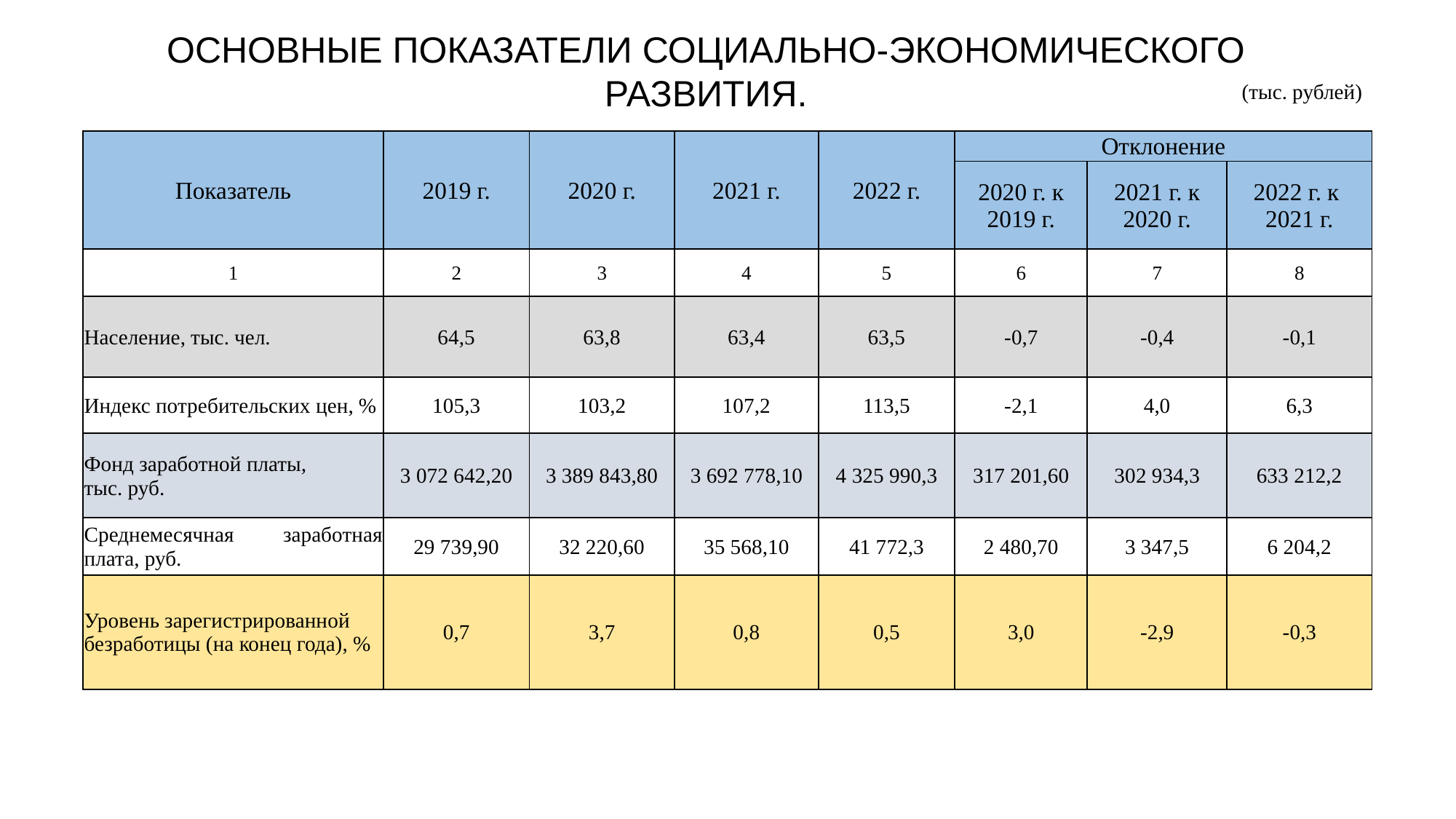

ОСНОВНЫЕ ПОКАЗАТЕЛИ СОЦИАЛЬНО-ЭКОНОМИЧЕСКОГО РАЗВИТИЯ.
(тыс. рублей)
| Показатель | 2019 г. | 2020 г. | 2021 г. | 2022 г. | Отклонение |  |  |
| --- | --- | --- | --- | --- | --- | --- | --- |
|  |  |  |  |  | 2020 г. к 2019 г. | 2021 г. к 2020 г. | 2022 г. к 2021 г. |
| 1 | 2 | 3 | 4 | 5 | 6 | 7 | 8 |
| Население, тыс. чел. | 64,5 | 63,8 | 63,4 | 63,5 | -0,7 | -0,4 | -0,1 |
| Индекс потребительских цен, % | 105,3 | 103,2 | 107,2 | 113,5 | -2,1 | 4,0 | 6,3 |
| Фонд заработной платы, тыс. руб. | 3 072 642,20 | 3 389 843,80 | 3 692 778,10 | 4 325 990,3 | 317 201,60 | 302 934,3 | 633 212,2 |
| Среднемесячная заработная плата, руб. | 29 739,90 | 32 220,60 | 35 568,10 | 41 772,3 | 2 480,70 | 3 347,5 | 6 204,2 |
| Уровень зарегистрированной безработицы (на конец года), % | 0,7 | 3,7 | 0,8 | 0,5 | 3,0 | -2,9 | -0,3 |